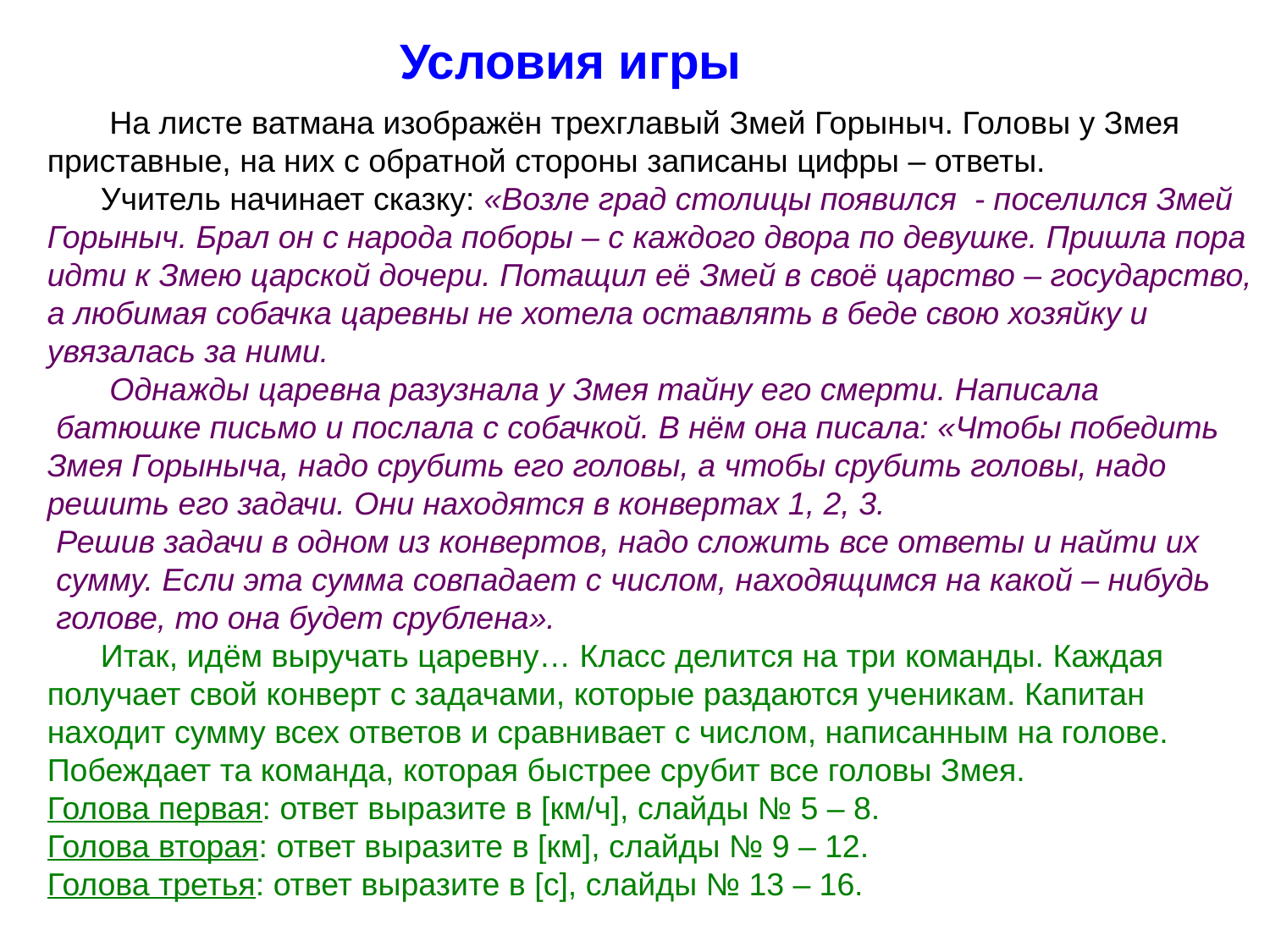

Условия игры
       На листе ватмана изображён трехглавый Змей Горыныч. Головы у Змея приставные, на них с обратной стороны записаны цифры – ответы.
      Учитель начинает сказку: «Возле град столицы появился  - поселился Змей Горыныч. Брал он с народа поборы – с каждого двора по девушке. Пришла пора идти к Змею царской дочери. Потащил её Змей в своё царство – государство, а любимая собачка царевны не хотела оставлять в беде свою хозяйку и увязалась за ними.
       Однажды царевна разузнала у Змея тайну его смерти. Написала
 батюшке письмо и послала с собачкой. В нём она писала: «Чтобы победить Змея Горыныча, надо срубить его головы, а чтобы срубить головы, надо решить его задачи. Они находятся в конвертах 1, 2, 3.
 Решив задачи в одном из конвертов, надо сложить все ответы и найти их
 сумму. Если эта сумма совпадает с числом, находящимся на какой – нибудь
 голове, то она будет срублена».
      Итак, идём выручать царевну… Класс делится на три команды. Каждая получает свой конверт с задачами, которые раздаются ученикам. Капитан находит сумму всех ответов и сравнивает с числом, написанным на голове. Побеждает та команда, которая быстрее срубит все головы Змея.
Голова первая: ответ выразите в [км/ч], слайды № 5 – 8.
Голова вторая: ответ выразите в [км], слайды № 9 – 12.
Голова третья: ответ выразите в [с], слайды № 13 – 16.